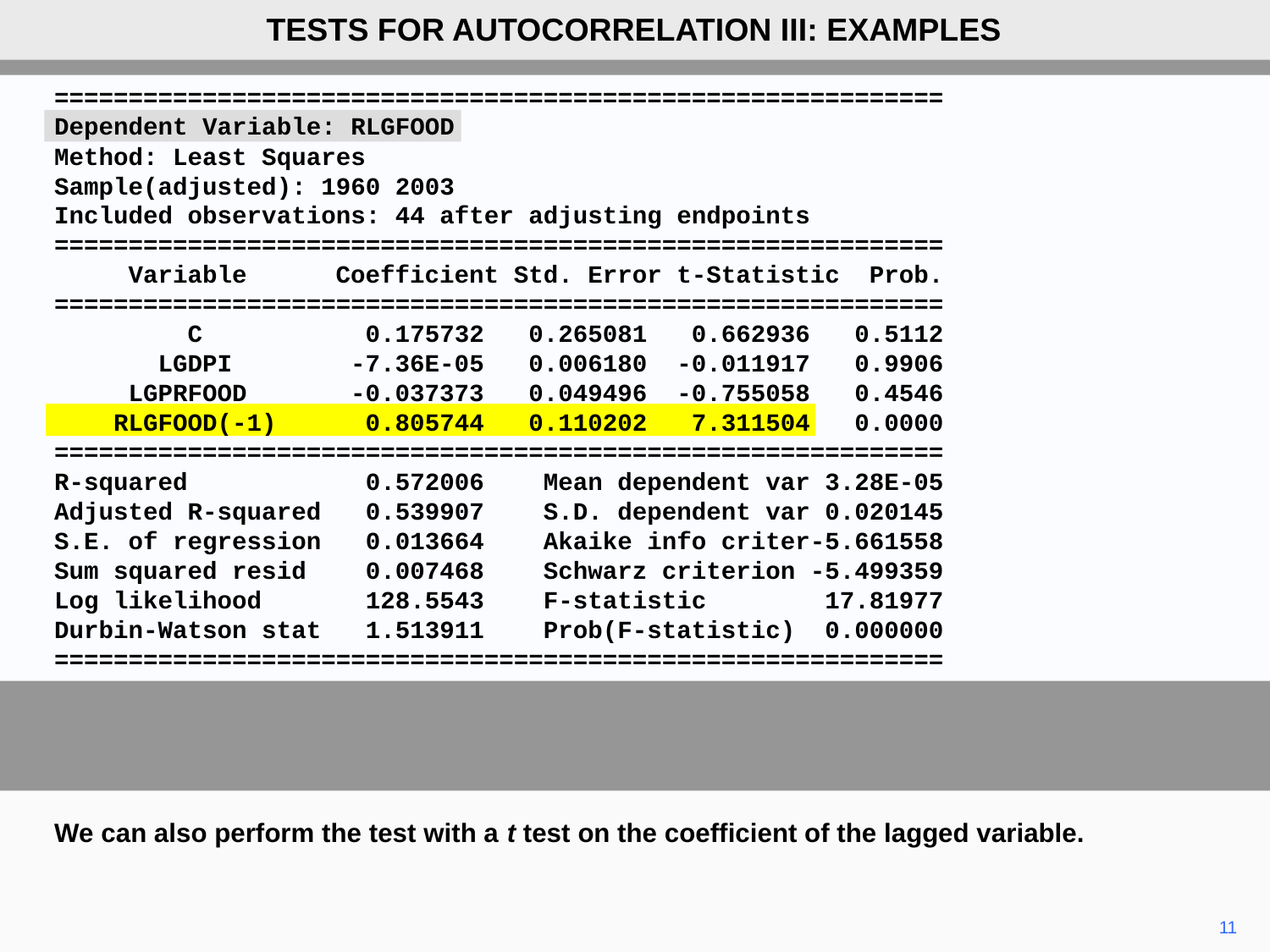

TESTS FOR AUTOCORRELATION III: EXAMPLES

============================================================
Dependent Variable: RLGFOOD
Method: Least Squares
Sample(adjusted): 1960 2003
Included observations: 44 after adjusting endpoints
============================================================
     Variable      Coefficient Std. Error t-Statistic  Prob.
============================================================
         C           0.175732   0.265081   0.662936   0.5112
       LGDPI        -7.36E-05   0.006180  -0.011917   0.9906
     LGPRFOOD       -0.037373   0.049496  -0.755058   0.4546
    RLGFOOD(-1)      0.805744   0.110202   7.311504   0.0000
============================================================
R-squared            0.572006    Mean dependent var 3.28E-05
Adjusted R-squared   0.539907    S.D. dependent var 0.020145
S.E. of regression   0.013664    Akaike info criter-5.661558
Sum squared resid    0.007468    Schwarz criterion -5.499359
Log likelihood       128.5543    F-statistic        17.81977
Durbin-Watson stat   1.513911    Prob(F-statistic)  0.000000
============================================================

We can also perform the test with a t test on the coefficient of the lagged variable.
11